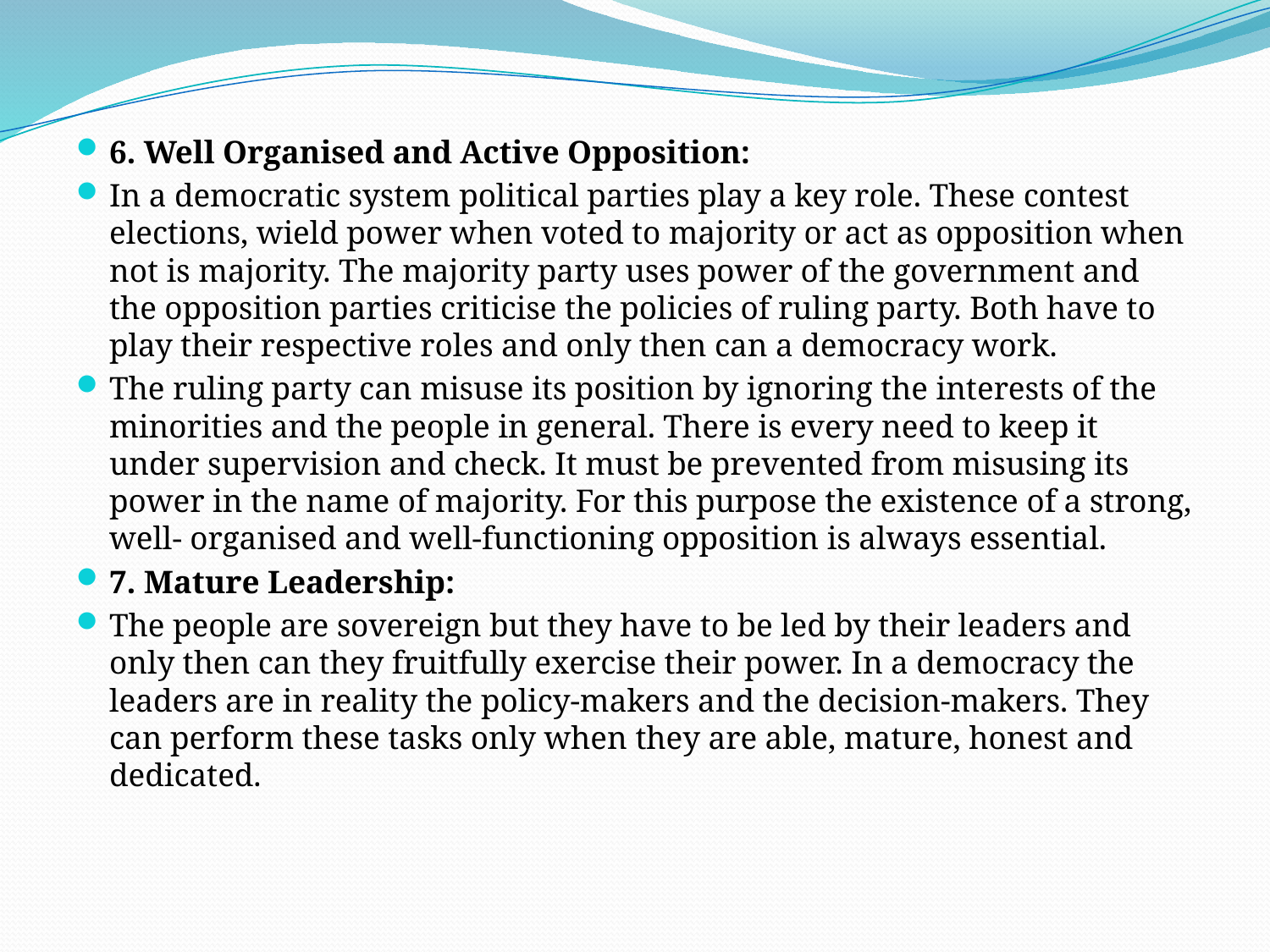

#
6. Well Organised and Active Opposition:
In a democratic system political parties play a key role. These contest elections, wield power when voted to majority or act as opposition when not is majority. The majority party uses power of the government and the opposition parties criticise the policies of ruling party. Both have to play their respective roles and only then can a democracy work.
The ruling party can misuse its position by ignoring the interests of the minorities and the people in general. There is every need to keep it under supervision and check. It must be prevented from misusing its power in the name of majority. For this purpose the existence of a strong, well- organised and well-functioning opposition is always essential.
7. Mature Leadership:
The people are sovereign but they have to be led by their leaders and only then can they fruitfully exercise their power. In a democracy the leaders are in reality the policy-makers and the decision-makers. They can perform these tasks only when they are able, mature, honest and dedicated.